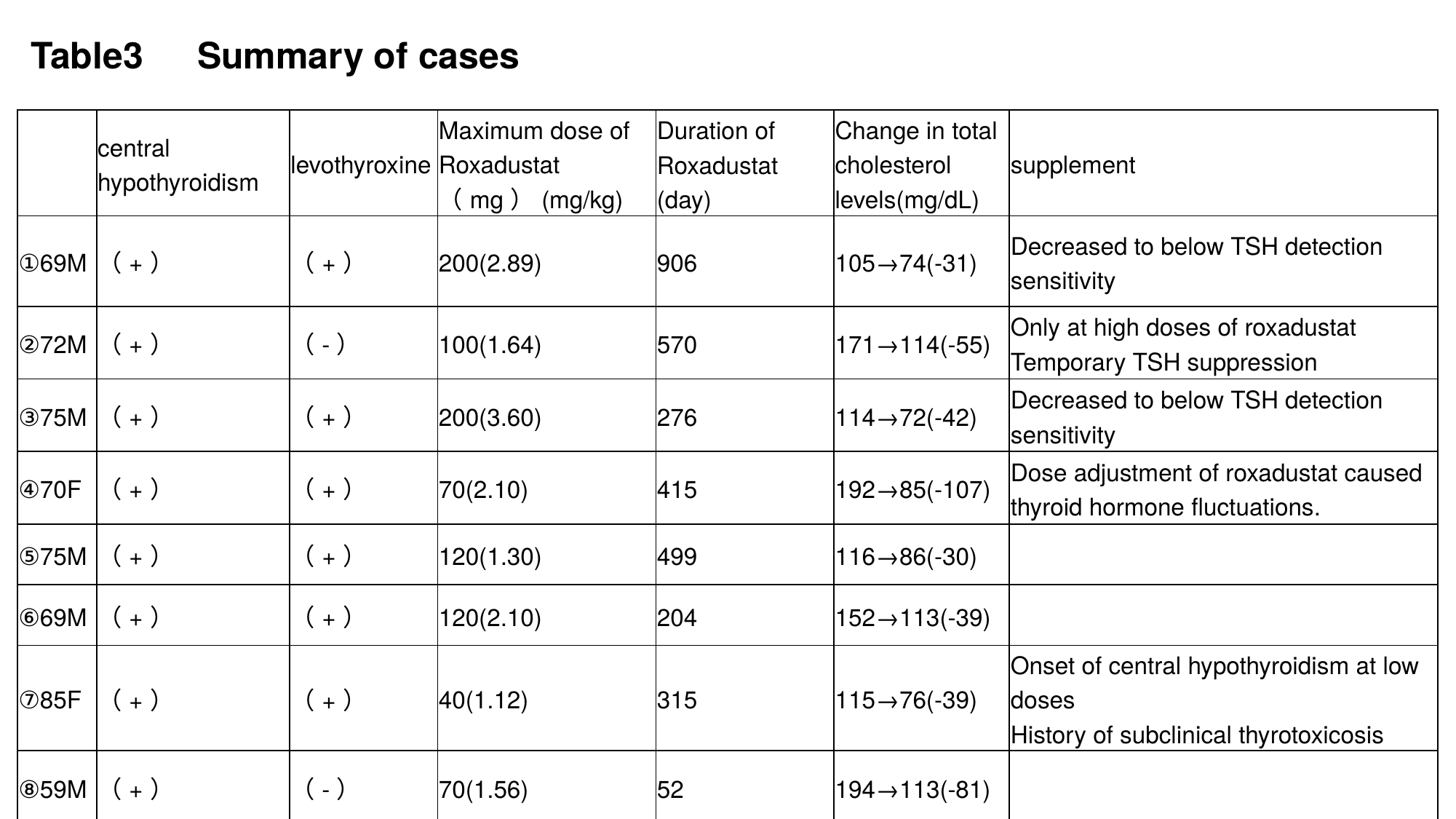

Table3　Summary of cases

|  | central hypothyroidism | levothyroxine | Maximum dose of Roxadustat （mg）(mg/kg) | Duration of Roxadustat　 (day) | Change in total cholesterol levels(mg/dL) | supplement |
| --- | --- | --- | --- | --- | --- | --- |
| ①69M | （+） | （+） | 200(2.89) | 906 | 105→74(-31) | Decreased to below TSH detection sensitivity |
| ②72M | （+） | （-） | 100(1.64) | 570 | 171→114(-55) | Only at high doses of roxadustat Temporary TSH suppression |
| ③75M | （+） | （+） | 200(3.60) | 276 | 114→72(-42) | Decreased to below TSH detection sensitivity |
| ④70F | （+） | （+） | 70(2.10) | 415 | 192→85(-107) | Dose adjustment of roxadustat caused thyroid hormone fluctuations. |
| ⑤75M | （+） | （+） | 120(1.30) | 499 | 116→86(-30) |  |
| ⑥69M | （+） | （+） | 120(2.10) | 204 | 152→113(-39) |  |
| ⑦85F | （+） | （+） | 40(1.12) | 315 | 115→76(-39) | Onset of central hypothyroidism at low doses History of subclinical thyrotoxicosis |
| ⑧59M | （+） | （-） | 70(1.56) | 52 | 194→113(-81) |  |